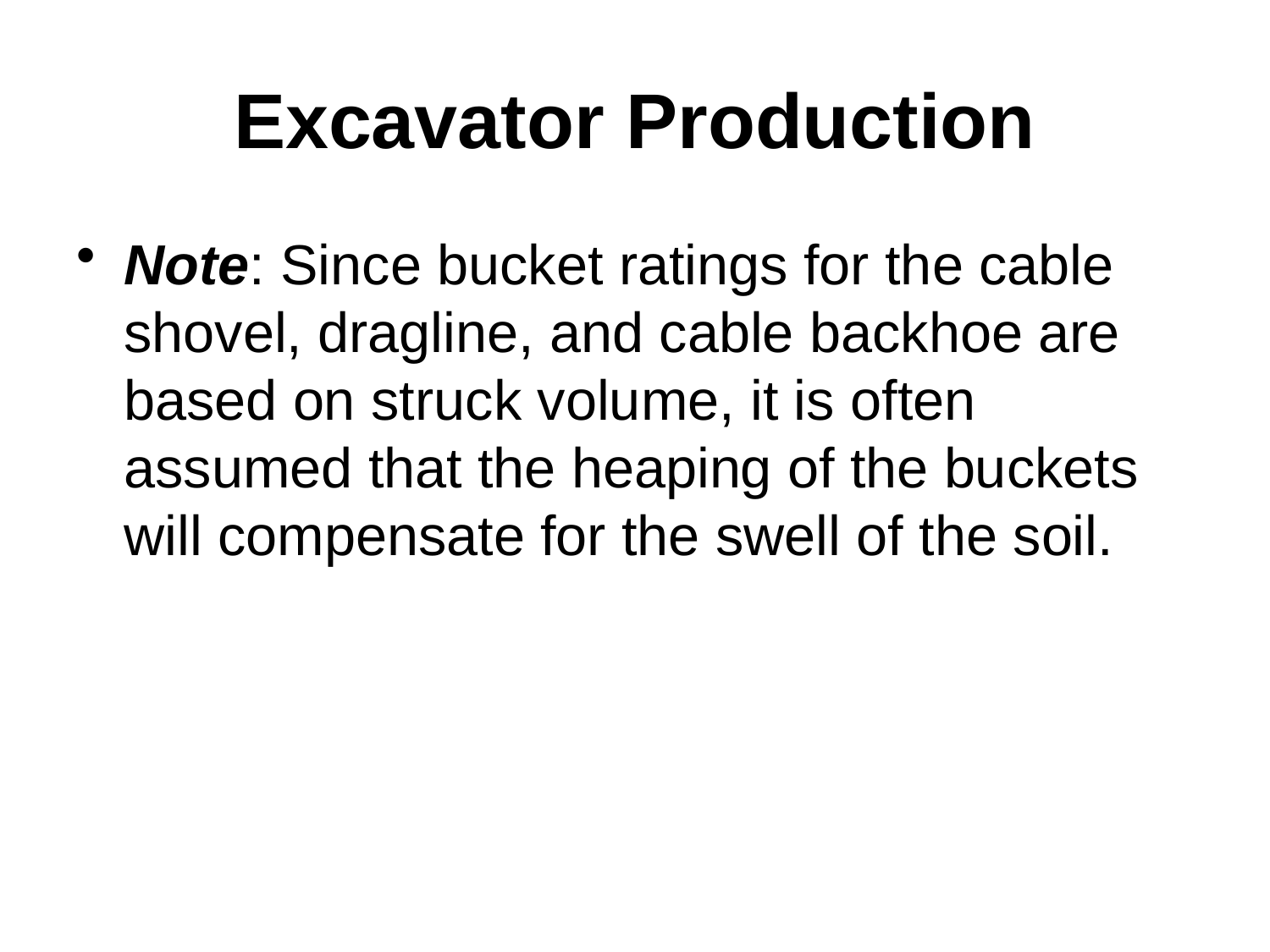

# Excavator Production
Note: Since bucket ratings for the cable shovel, dragline, and cable backhoe are based on struck volume, it is often assumed that the heaping of the buckets will compensate for the swell of the soil.